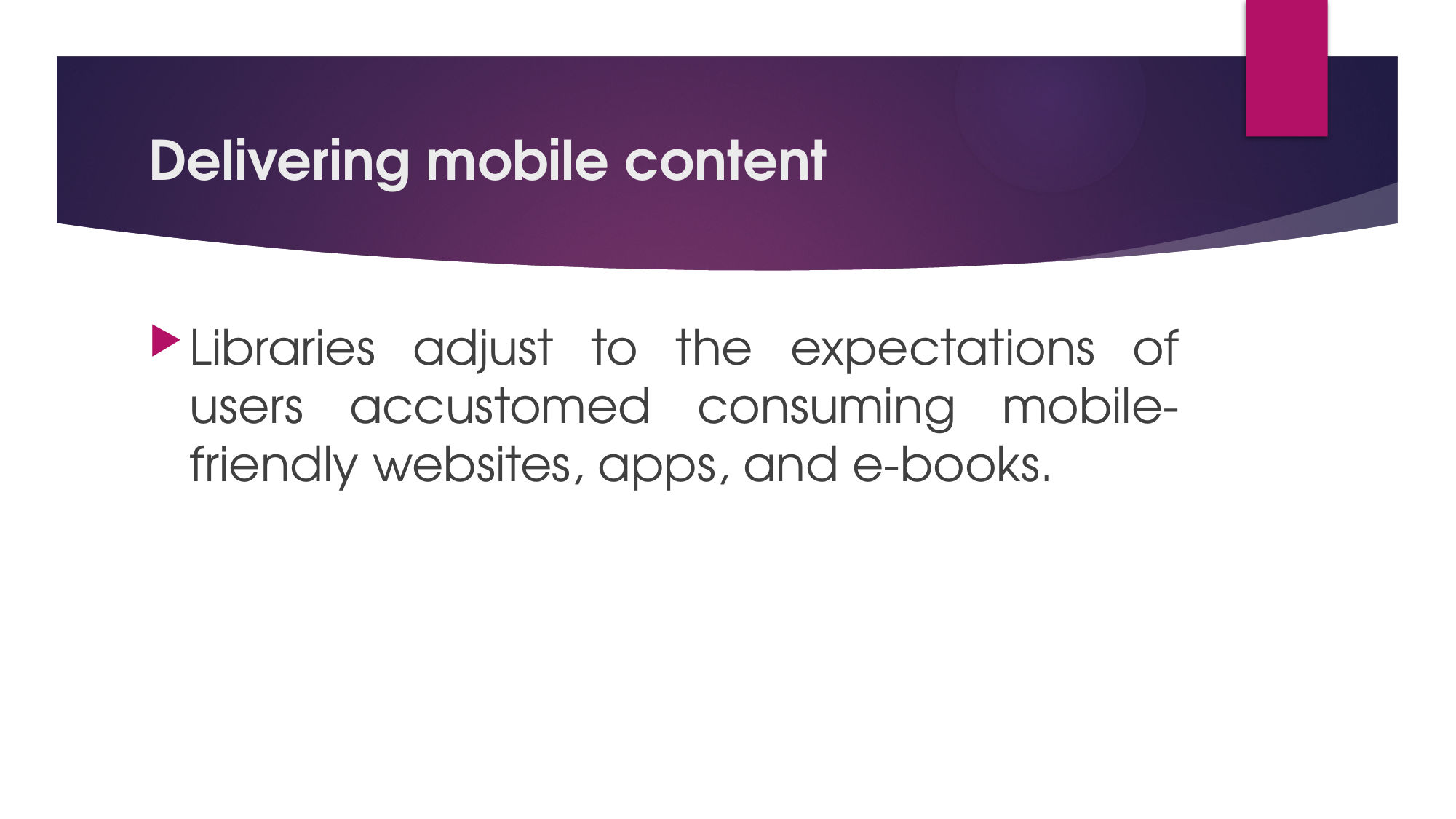

# Delivering mobile content
Libraries adjust to the expectations of users accustomed consuming mobile-friendly websites, apps, and e-books.